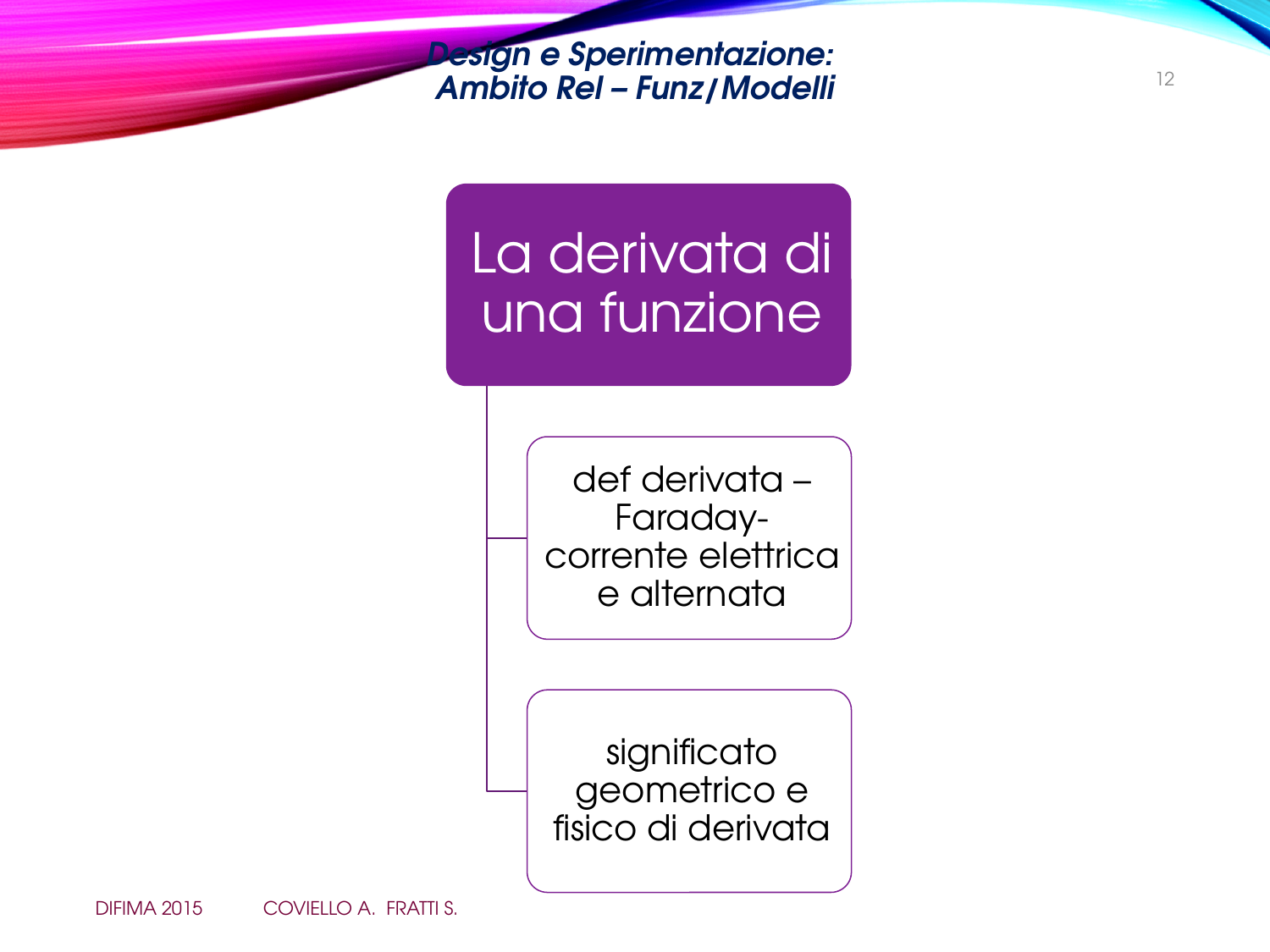

# Design e Sperimentazione: Ambito Rel – Funz/Modelli
12
La derivata di una funzione
def derivata – Faraday- corrente elettrica e alternata
significato geometrico e fisico di derivata
DIFIMA 2015            COVIELLO A.  FRATTI S.